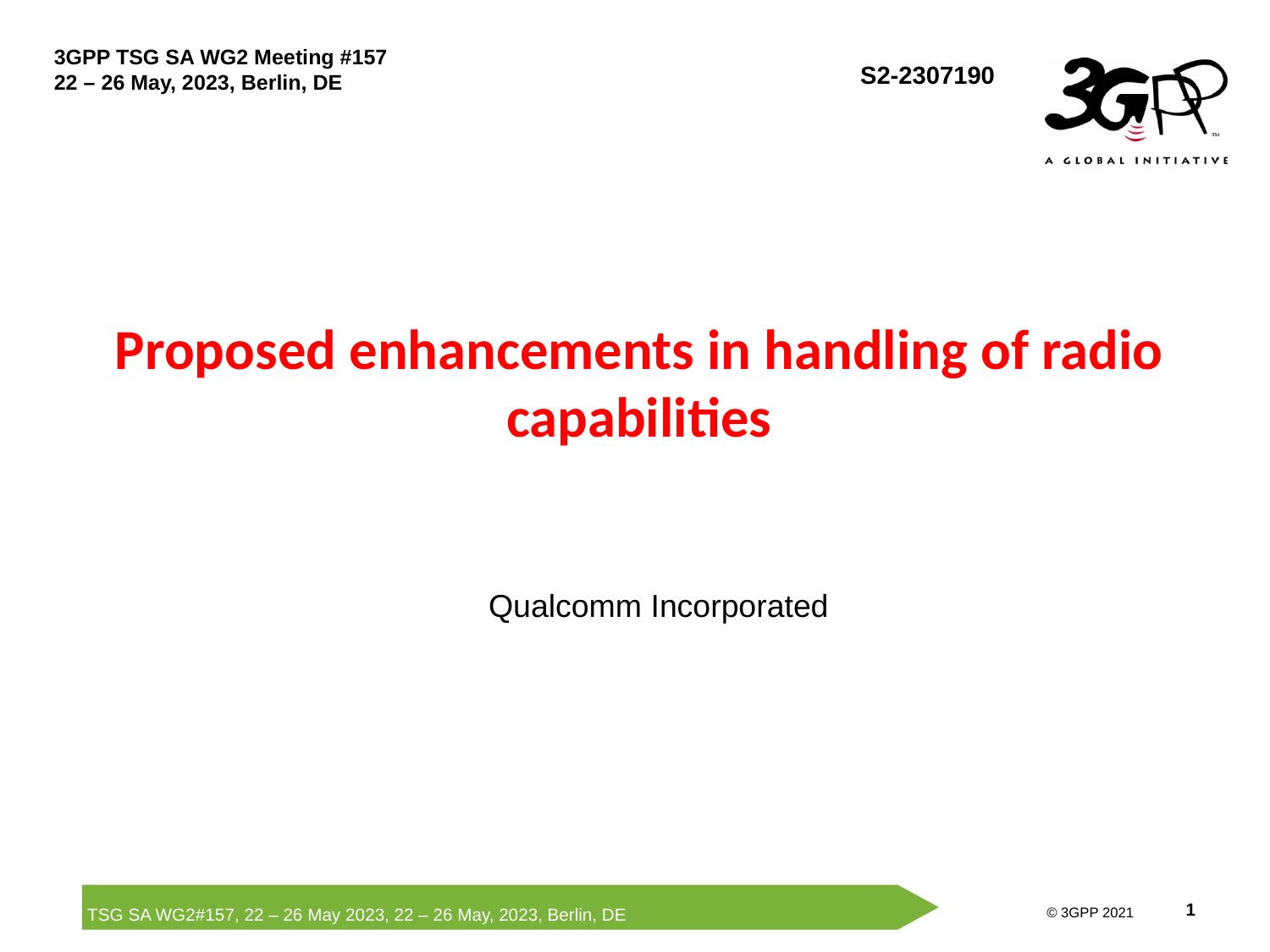

S2-2307190
# Proposed enhancements in handling of radio capabilities
Qualcomm Incorporated